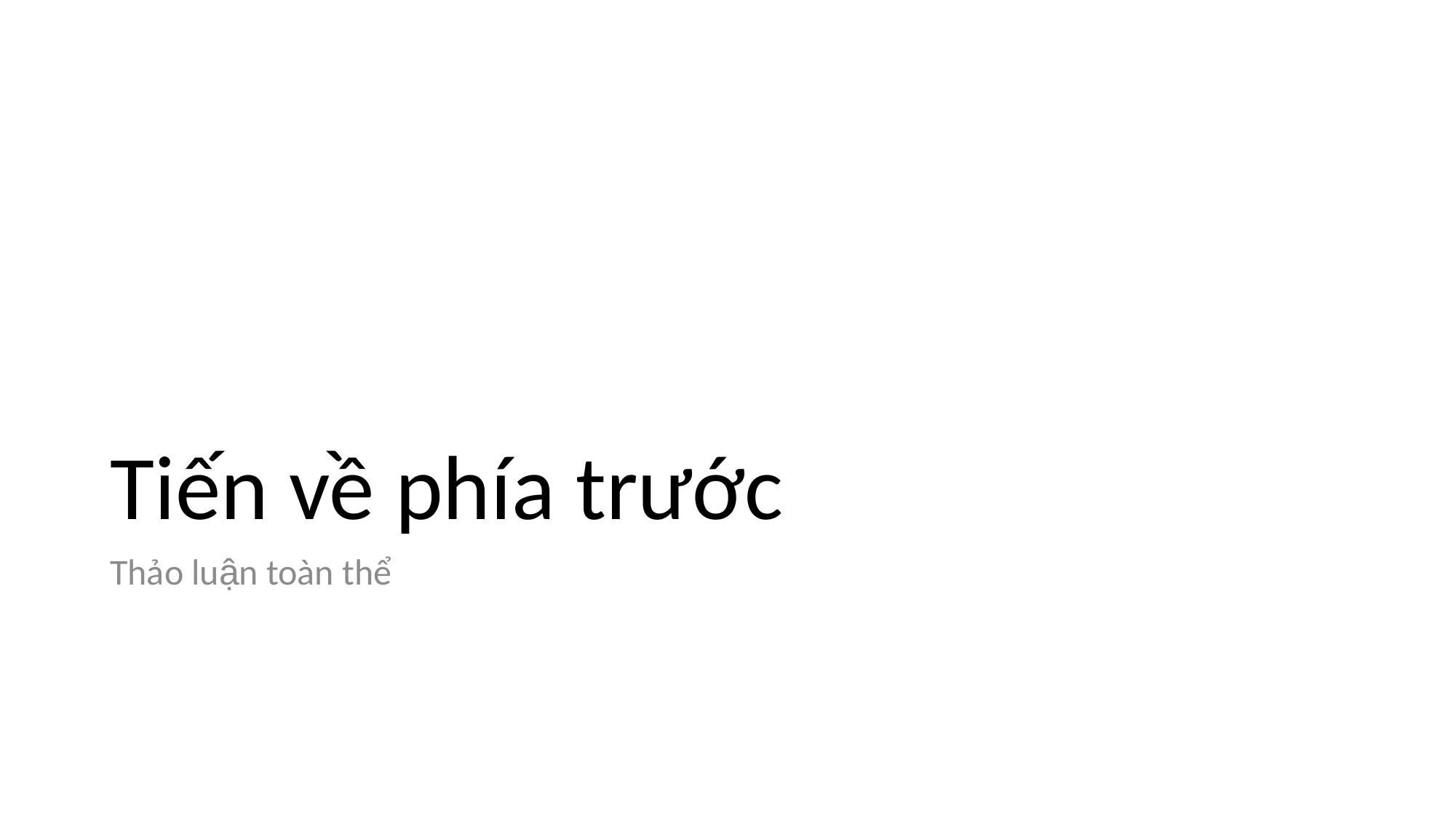

# Tiến về phía trước
Thảo luận toàn thể